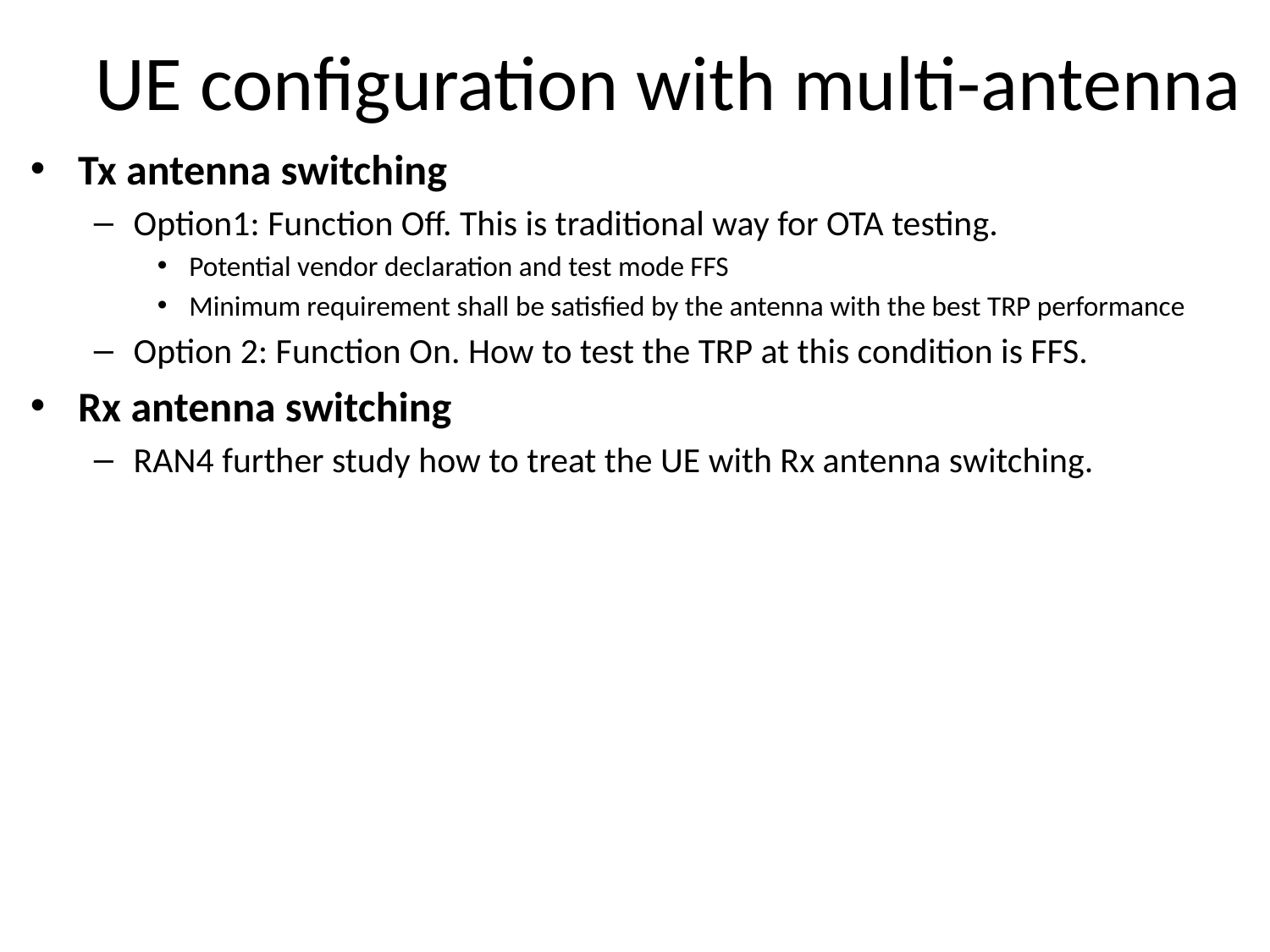

# UE configuration with multi-antenna
Tx antenna switching
Option1: Function Off. This is traditional way for OTA testing.
Potential vendor declaration and test mode FFS
Minimum requirement shall be satisfied by the antenna with the best TRP performance
Option 2: Function On. How to test the TRP at this condition is FFS.
Rx antenna switching
RAN4 further study how to treat the UE with Rx antenna switching.